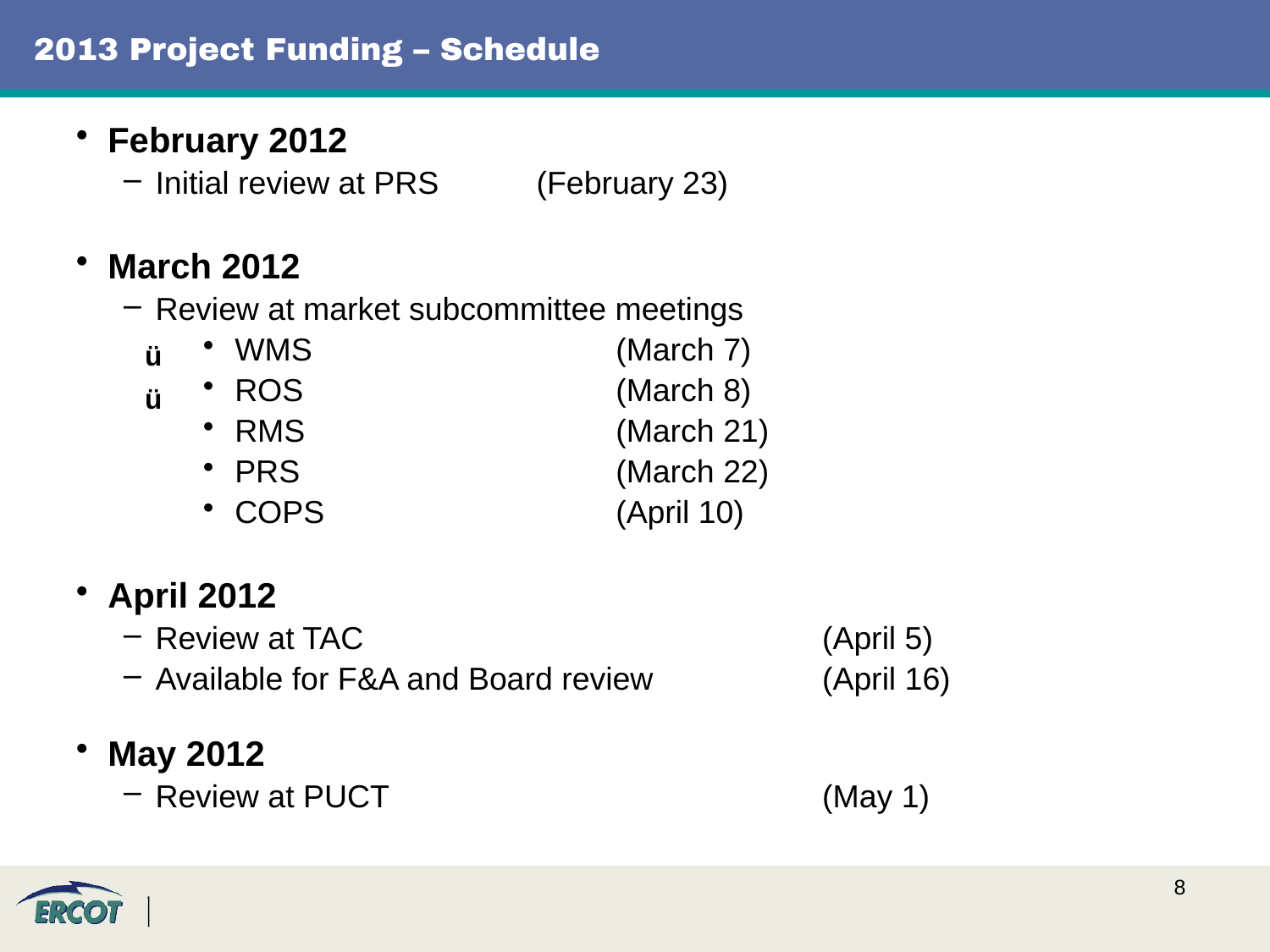

# 2013 Project Funding – Schedule
February 2012
Initial review at PRS		(February 23)

March 2012
Review at market subcommittee meetings
WMS			(March 7)
ROS			(March 8)
RMS			(March 21)
PRS			(March 22)
COPS			(April 10)

April 2012
Review at TAC			(April 5)
Available for F&A and Board review	(April 16)

May 2012
Review at PUCT			(May 1)
ü
ü